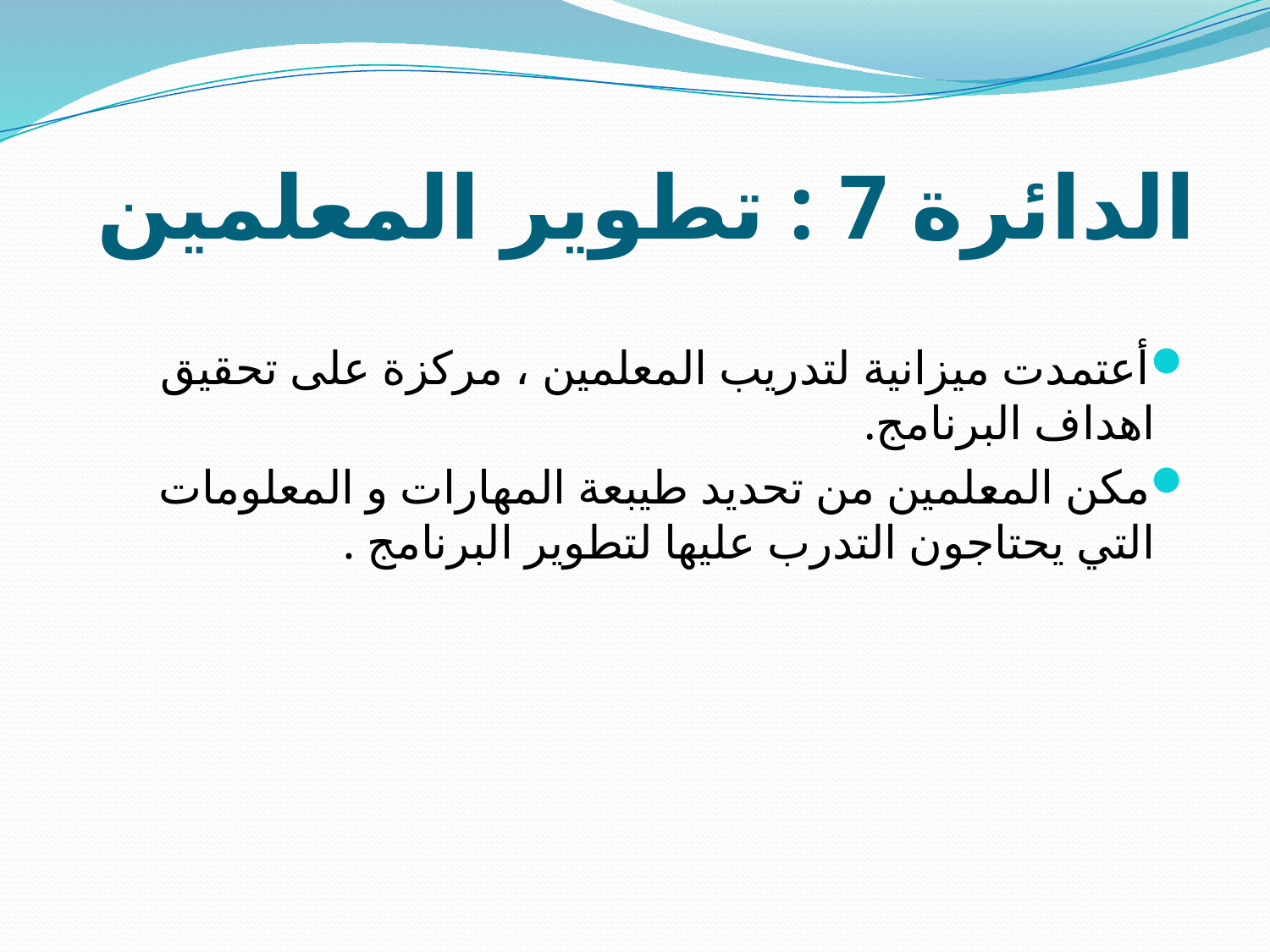

# الدائرة 7 : تطوير المعلمين

أعتمدت ميزانية لتدريب المعلمين ، مركزة على تحقيق اهداف البرنامج.
مكن المعلمين من تحديد طيبعة المهارات و المعلومات التي يحتاجون التدرب عليها لتطوير البرنامج .